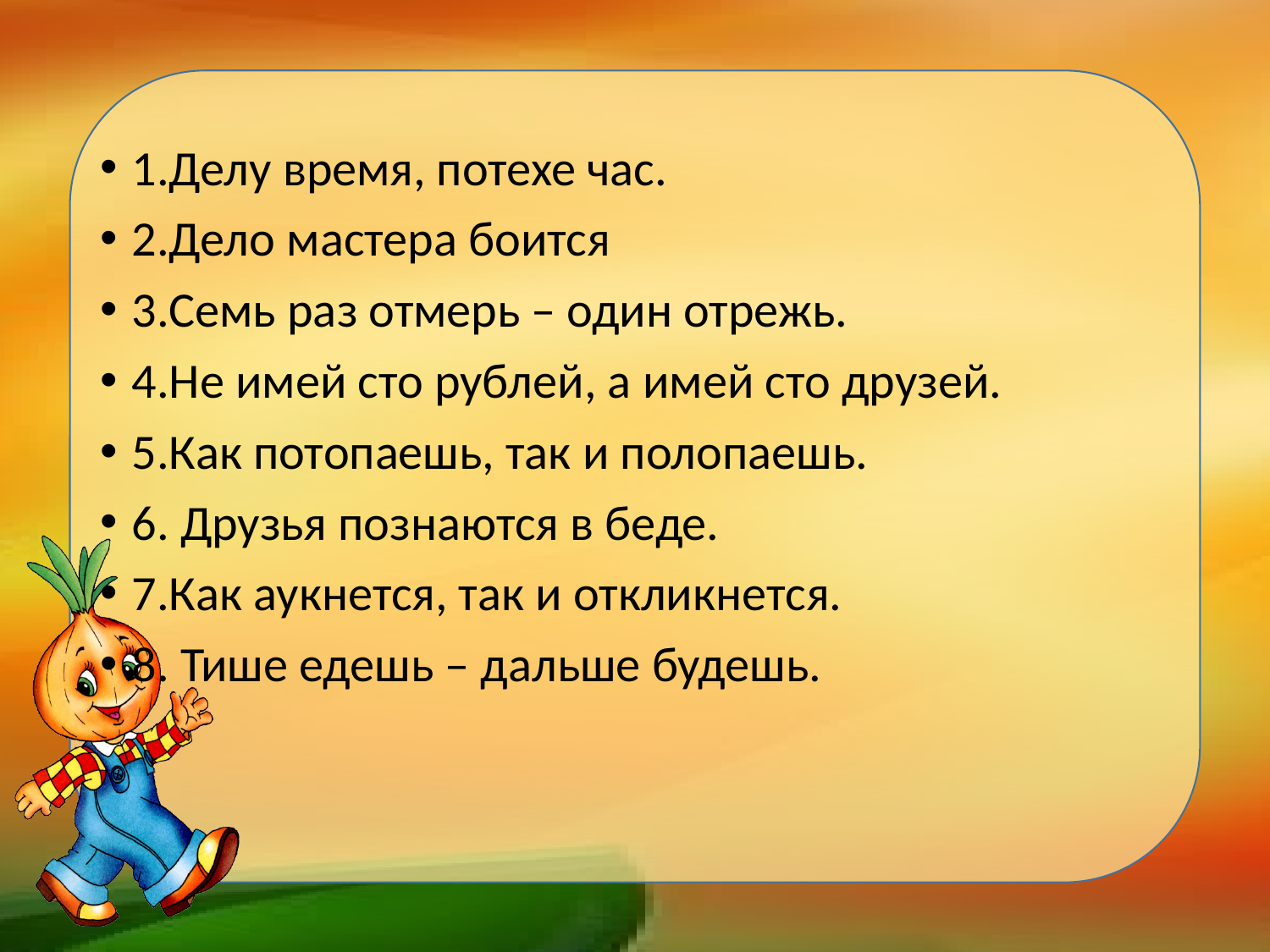

#
1.Делу время, потехе час.
2.Дело мастера боится
3.Семь раз отмерь – один отрежь.
4.Не имей сто рублей, а имей сто друзей.
5.Как потопаешь, так и полопаешь.
6. Друзья познаются в беде.
7.Как аукнется, так и откликнется.
8. Тише едешь – дальше будешь.